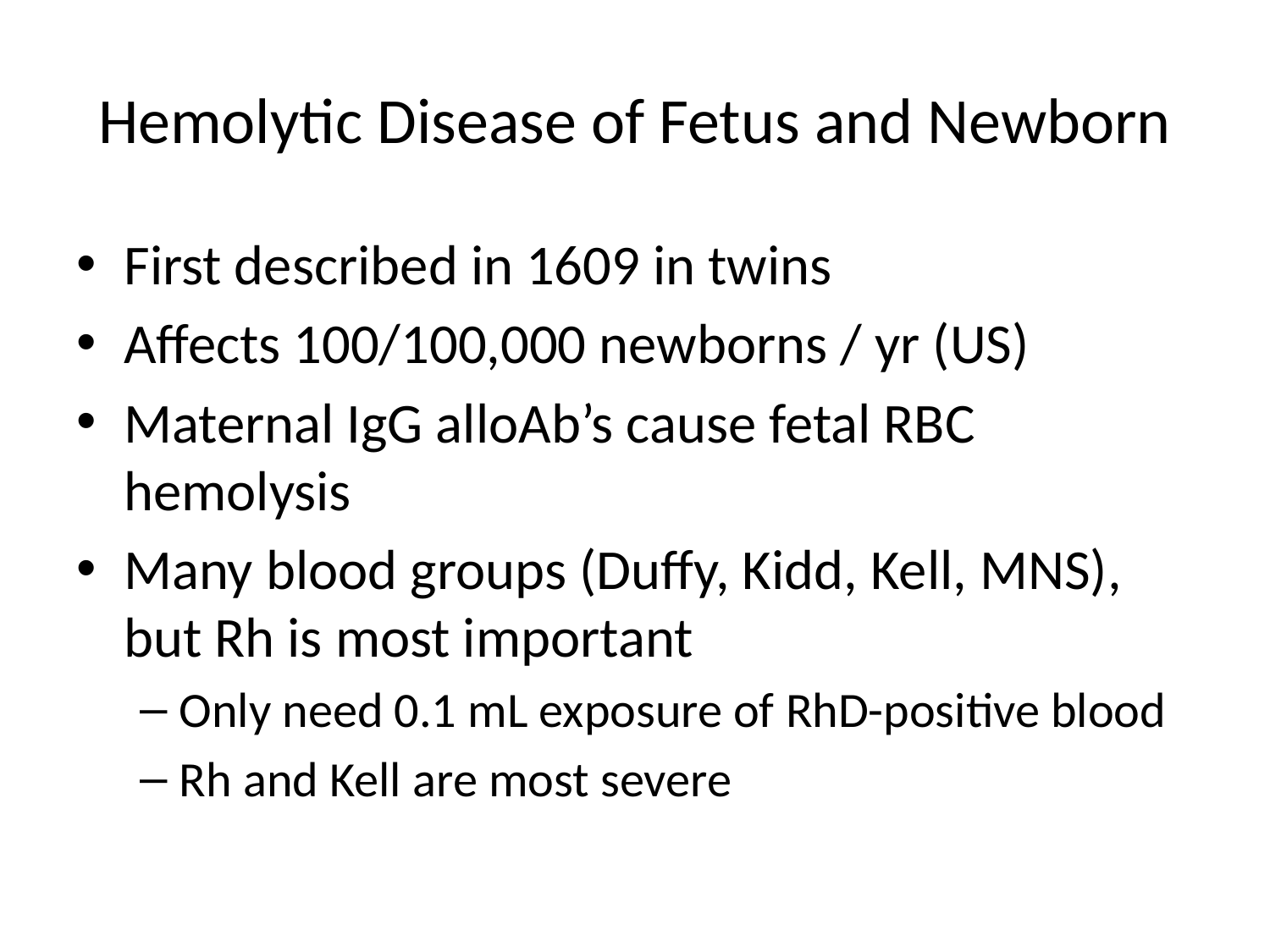

# Hemolytic Disease of Fetus and Newborn
First described in 1609 in twins
Affects 100/100,000 newborns / yr (US)
Maternal IgG alloAb’s cause fetal RBC hemolysis
Many blood groups (Duffy, Kidd, Kell, MNS), but Rh is most important
Only need 0.1 mL exposure of RhD-positive blood
Rh and Kell are most severe